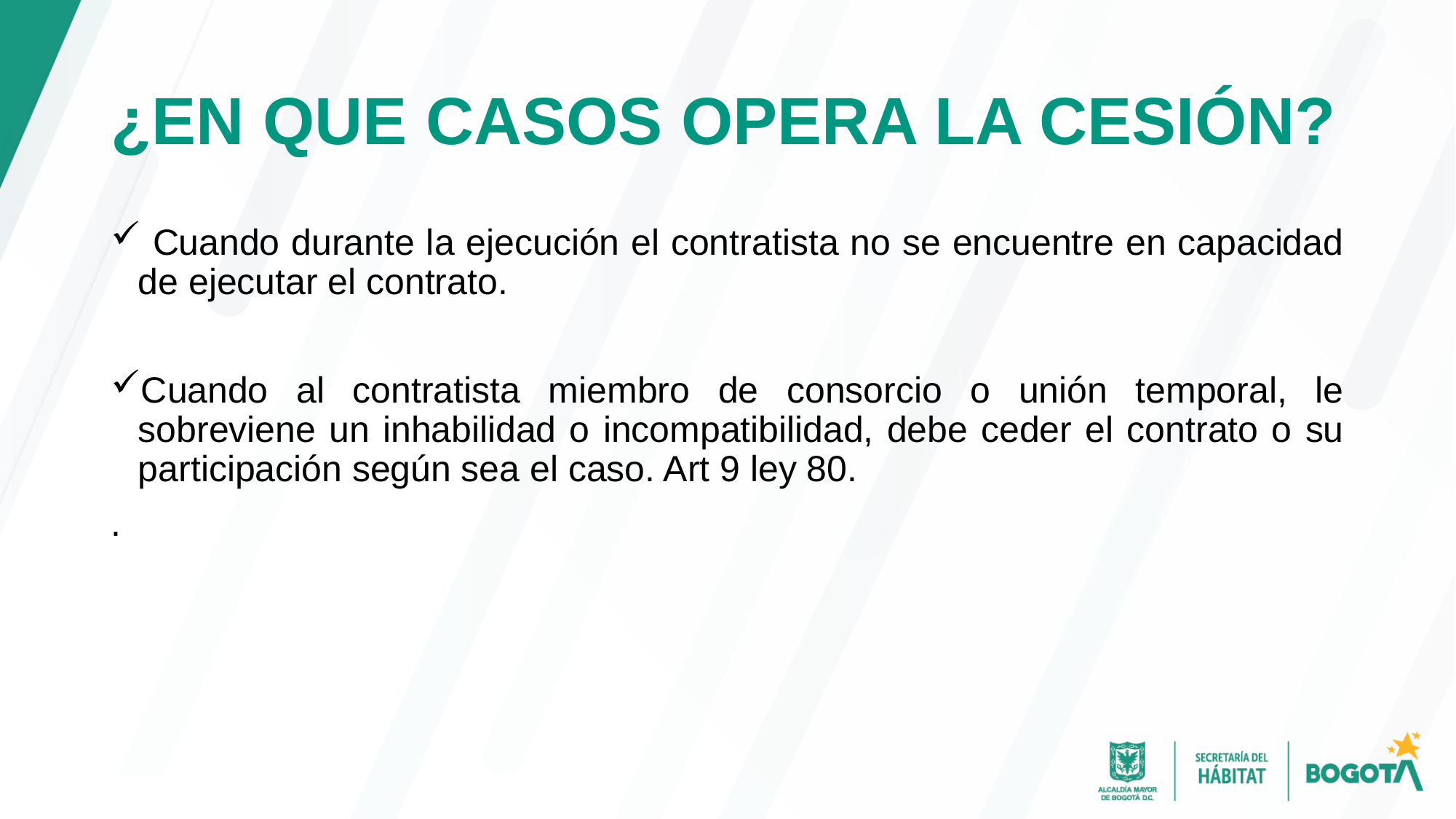

# ¿EN QUE CASOS OPERA LA CESIÓN?
 Cuando durante la ejecución el contratista no se encuentre en capacidad de ejecutar el contrato.

Cuando al contratista miembro de consorcio o unión temporal, le sobreviene un inhabilidad o incompatibilidad, debe ceder el contrato o su participación según sea el caso. Art 9 ley 80.
.